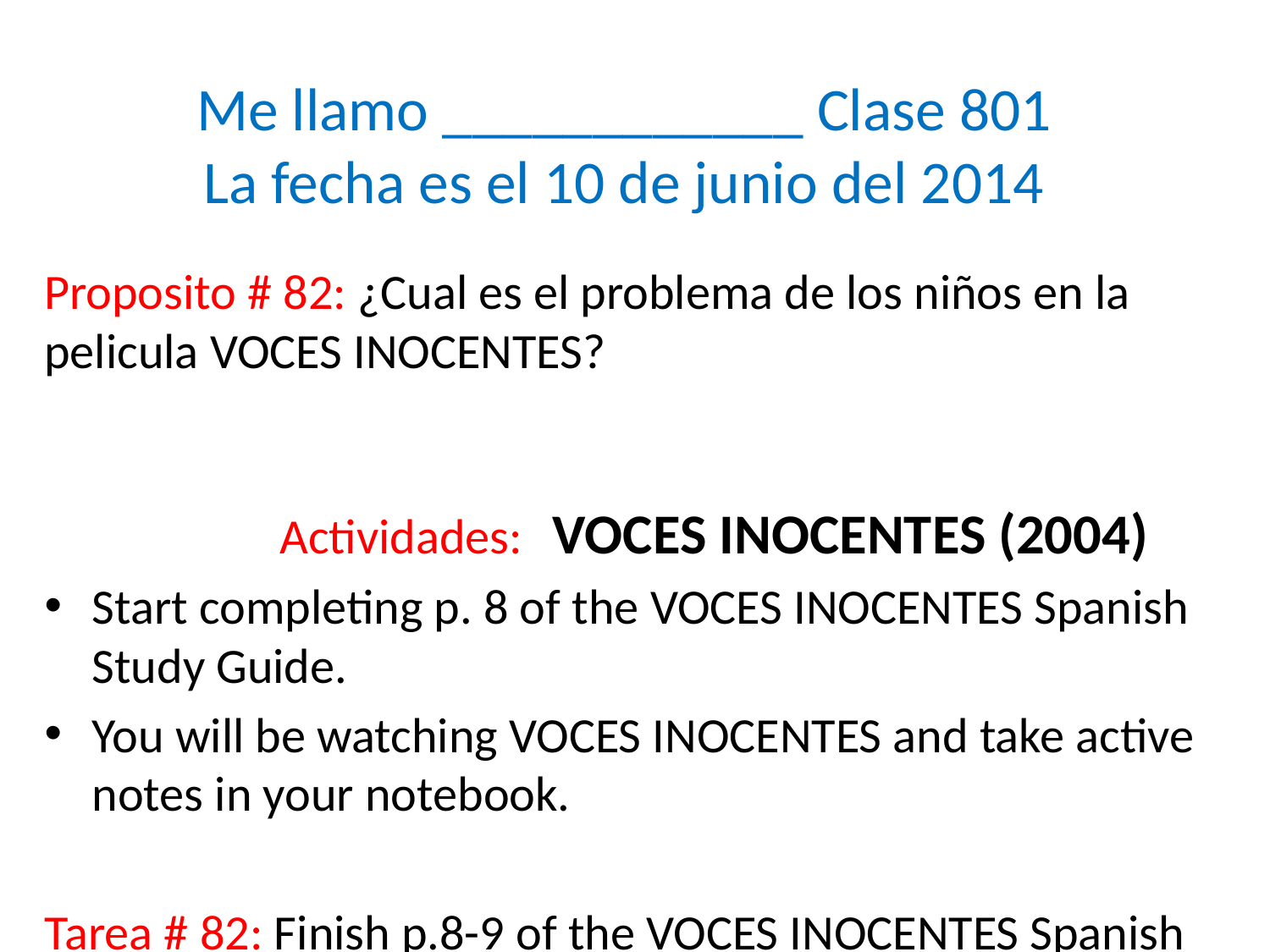

# Me llamo ____________ Clase 801 La fecha es el 10 de junio del 2014
Proposito # 82: ¿Cual es el problema de los niños en la pelicula VOCES INOCENTES?                                                                                                                                                                                                                                                                                                    Actividades: 	VOCES INOCENTES (2004)
Start completing p. 8 of the VOCES INOCENTES Spanish Study Guide.
You will be watching VOCES INOCENTES and take active notes in your notebook.

Tarea # 82: Finish p.8-9 of the VOCES INOCENTES Spanish Study Guide.